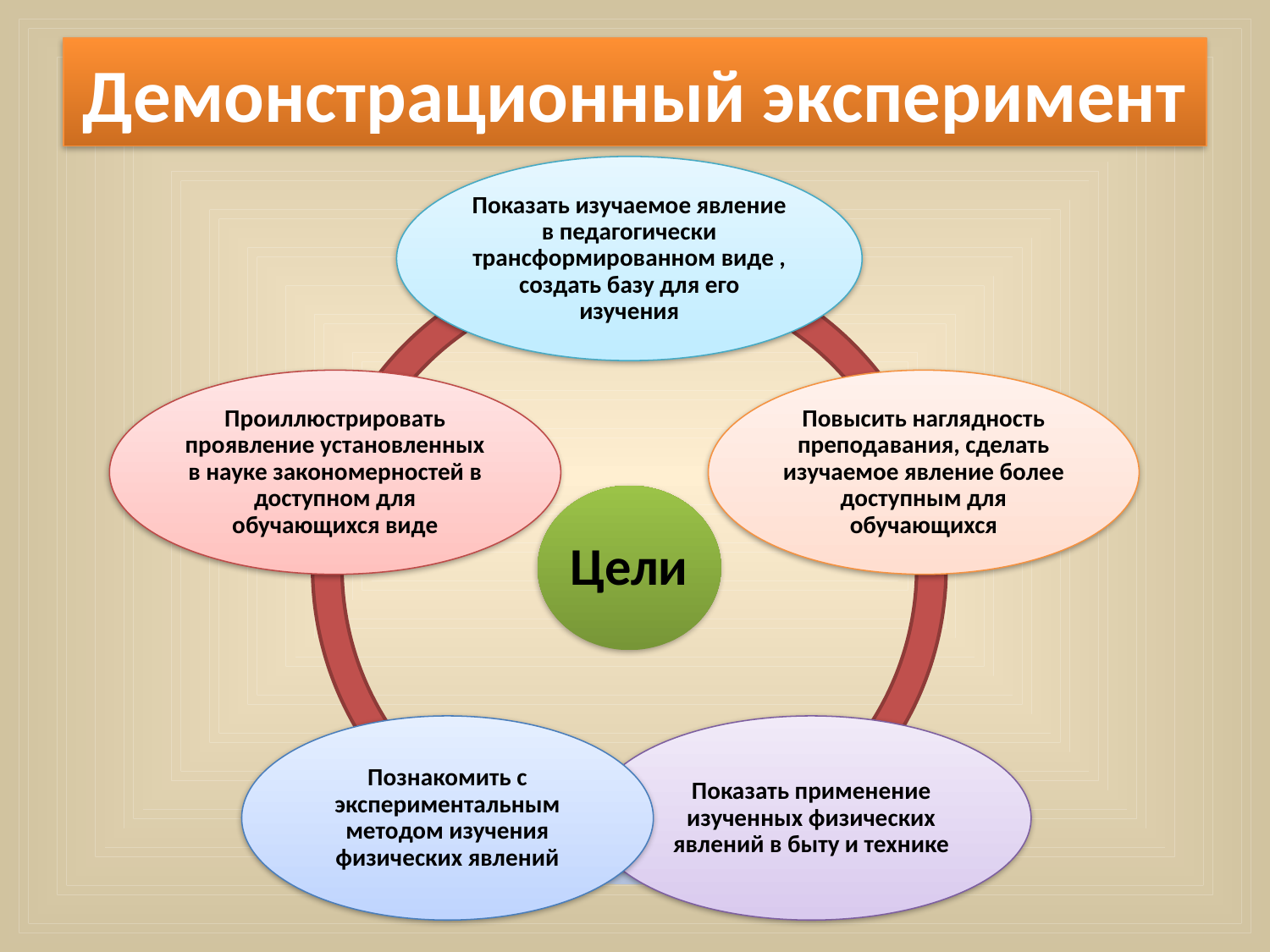

# Демонстрационный эксперимент
Цели
Показать изучаемое явление в педагогически трансформированном виде , создать базу для его изучения
Повысить наглядность преподавания, сделать изучаемое явление более доступным для обучающихся
Показать применение изученных физических явлений в быту и технике
Познакомить с экспериментальным методом изучения физических явлений
Проиллюстрировать проявление установленных в науке закономерностей в доступном для обучающихся виде